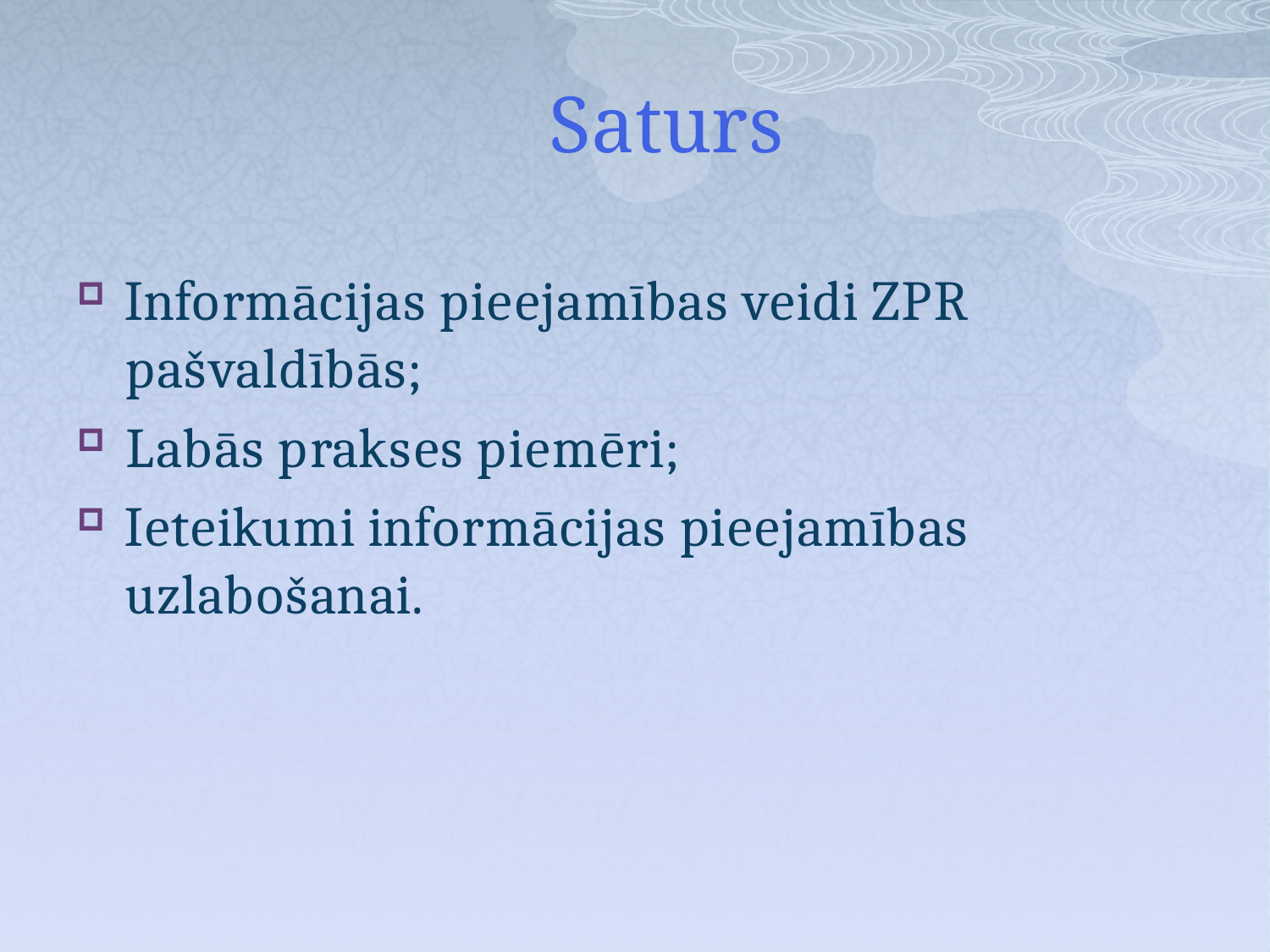

# Saturs
Informācijas pieejamības veidi ZPR pašvaldībās;
Labās prakses piemēri;
Ieteikumi informācijas pieejamības uzlabošanai.